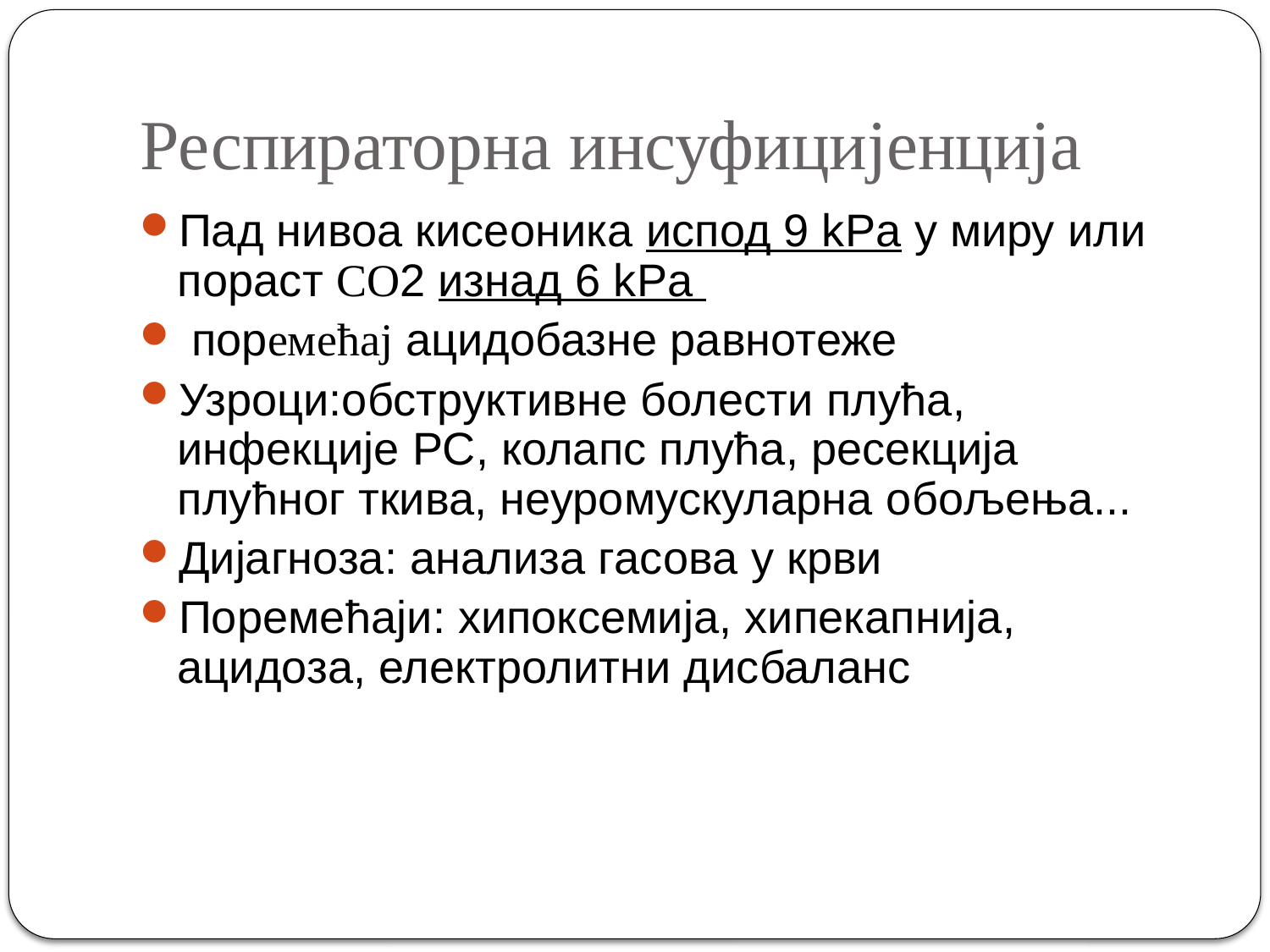

# Респираторна инсуфицијенција
Пад нивоа кисеоника испод 9 kPa у миру или пораст CО2 изнад 6 kPa
 поремећај ацидобазне равнотеже
Узроци:обструктивне болести плућа, инфекције РС, колапс плућа, ресекција плућног ткива, неуромускуларна обољења...
Дијагноза: анализа гасова у крви
Поремећаји: хипоксемија, хипекапнија, ацидоза, електролитни дисбаланс